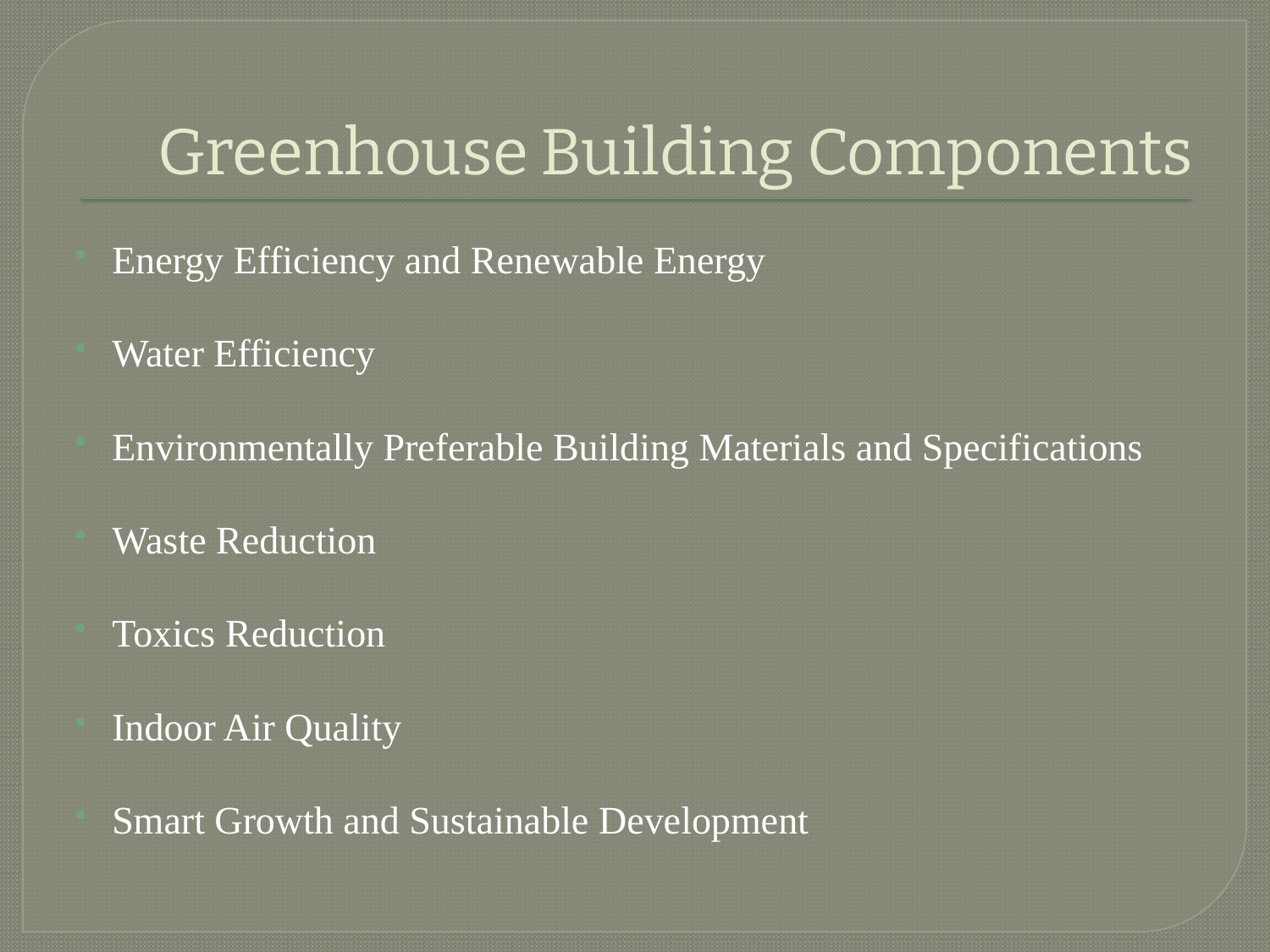

# Greenhouse Building Components
Energy Efficiency and Renewable Energy
Water Efficiency
Environmentally Preferable Building Materials and Specifications
Waste Reduction
Toxics Reduction
Indoor Air Quality
Smart Growth and Sustainable Development